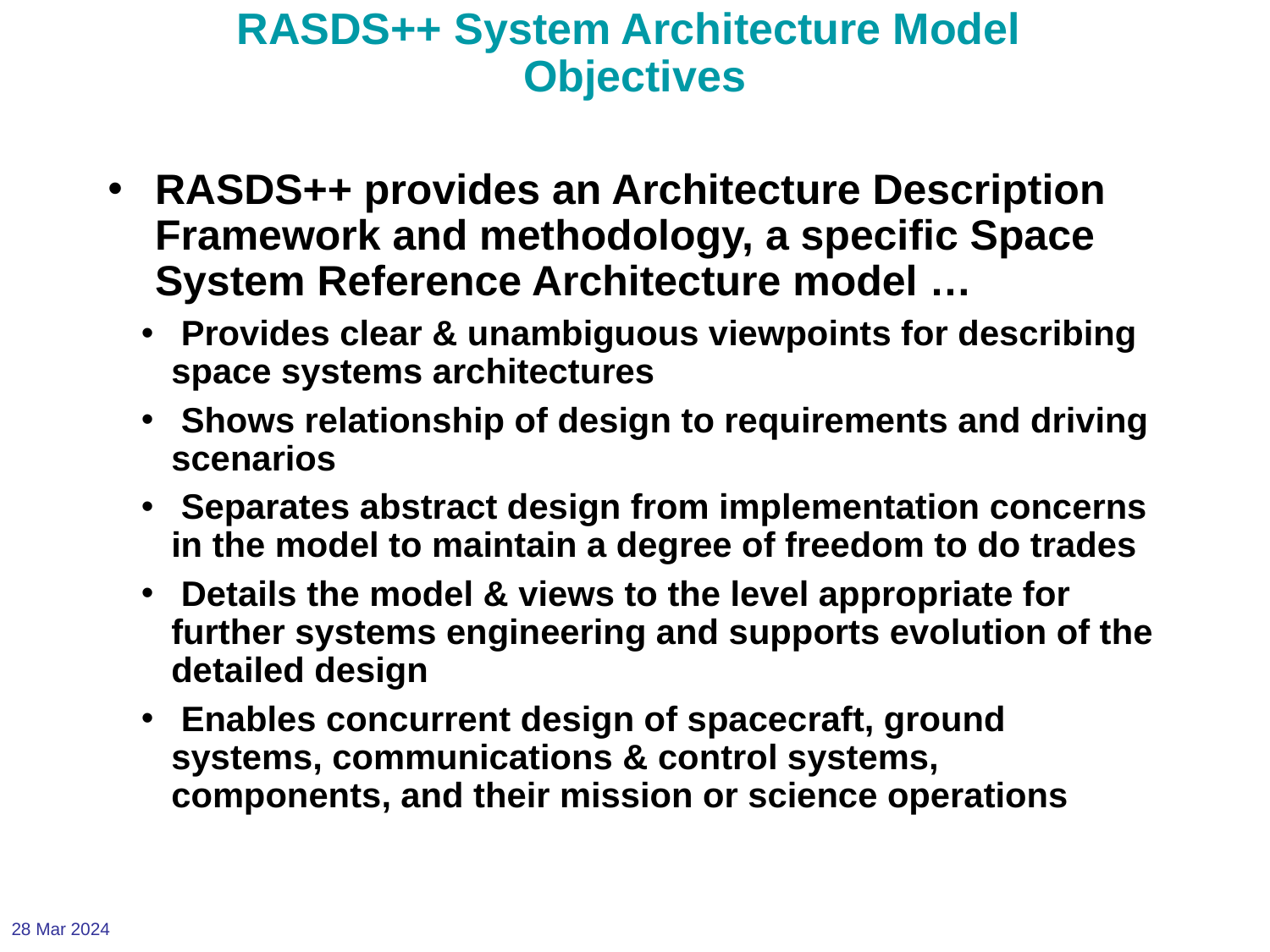

RASDS++ System Architecture Model
Objectives

RASDS++ provides an Architecture Description Framework and methodology, a specific Space System Reference Architecture model …
 Provides clear & unambiguous viewpoints for describing space systems architectures
 Shows relationship of design to requirements and driving scenarios
 Separates abstract design from implementation concerns in the model to maintain a degree of freedom to do trades
 Details the model & views to the level appropriate for further systems engineering and supports evolution of the detailed design
 Enables concurrent design of spacecraft, ground systems, communications & control systems, components, and their mission or science operations

28 Mar 2024